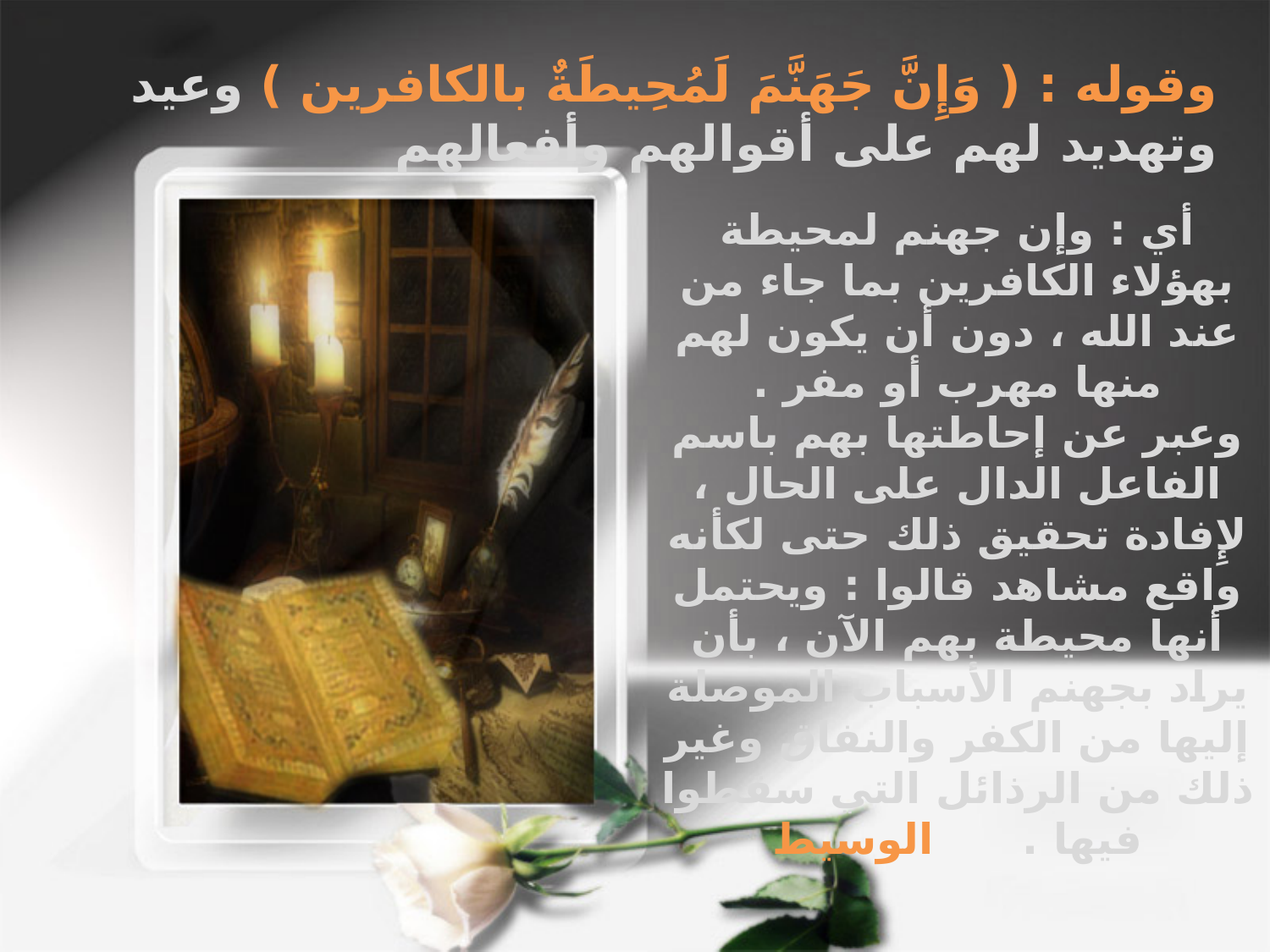

وقوله : ( وَإِنَّ جَهَنَّمَ لَمُحِيطَةٌ بالكافرين ) وعيد وتهديد لهم على أقوالهم وأفعالهم
أي : وإن جهنم لمحيطة بهؤلاء الكافرين بما جاء من عند الله ، دون أن يكون لهم منها مهرب أو مفر .
وعبر عن إحاطتها بهم باسم الفاعل الدال على الحال ، لإِفادة تحقيق ذلك حتى لكأنه واقع مشاهد قالوا : ويحتمل أنها محيطة بهم الآن ، بأن يراد بجهنم الأسباب الموصلة إليها من الكفر والنفاق وغير ذلك من الرذائل التي سقطوا فيها .      الوسيط